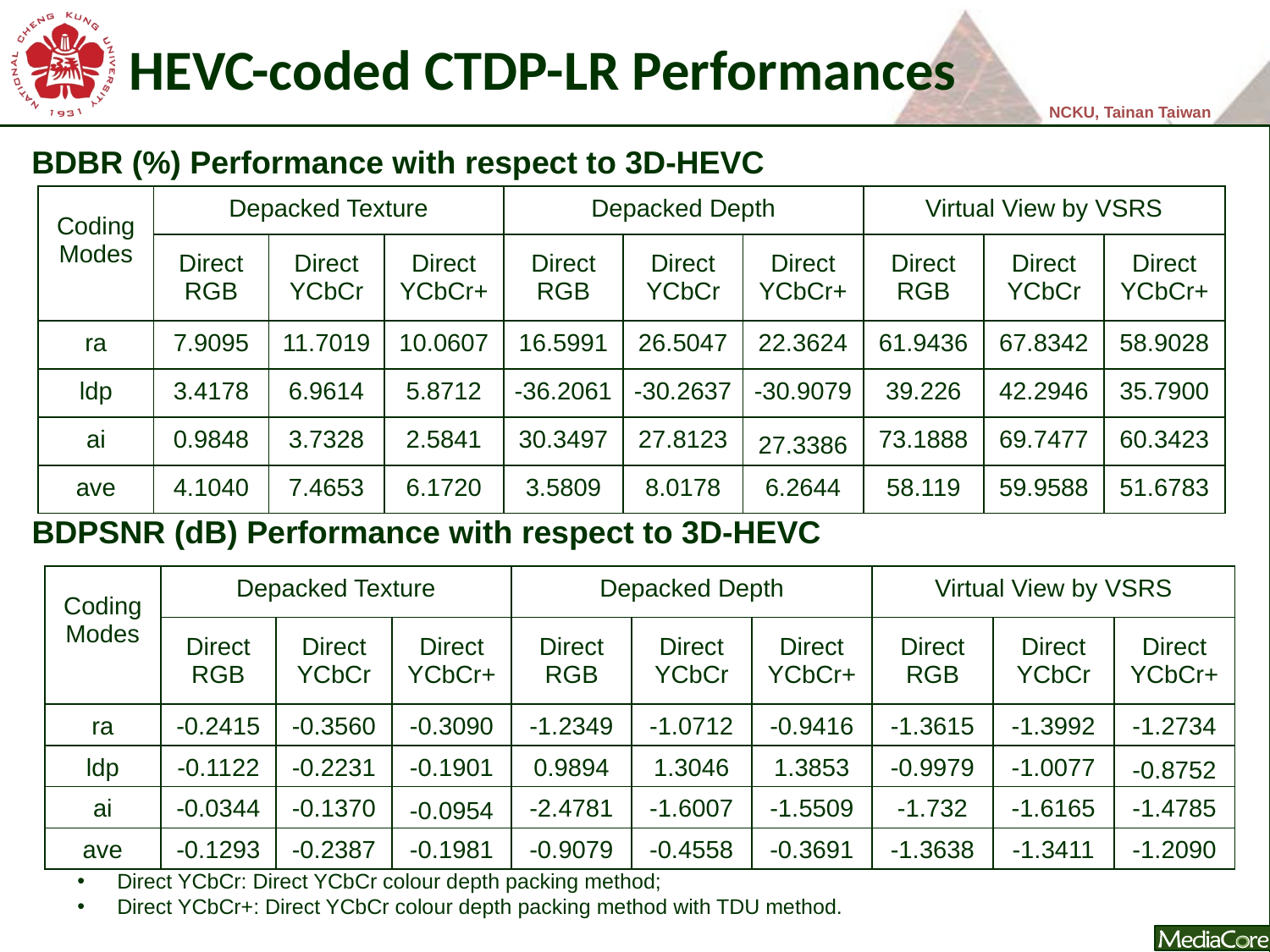

HEVC-coded CTDP-LR Performances
BDBR (%) Performance with respect to 3D-HEVC
| Coding Modes | Depacked Texture |  |  | Depacked Depth |  |  | Virtual View by VSRS |  |  |
| --- | --- | --- | --- | --- | --- | --- | --- | --- | --- |
|  | Direct RGB | Direct YCbCr | Direct YCbCr+ | Direct RGB | Direct YCbCr | Direct YCbCr+ | Direct RGB | Direct YCbCr | Direct YCbCr+ |
| ra | 7.9095 | 11.7019 | 10.0607 | 16.5991 | 26.5047 | 22.3624 | 61.9436 | 67.8342 | 58.9028 |
| ldp | 3.4178 | 6.9614 | 5.8712 | -36.2061 | -30.2637 | -30.9079 | 39.226 | 42.2946 | 35.7900 |
| ai | 0.9848 | 3.7328 | 2.5841 | 30.3497 | 27.8123 | 27.3386 | 73.1888 | 69.7477 | 60.3423 |
| ave | 4.1040 | 7.4653 | 6.1720 | 3.5809 | 8.0178 | 6.2644 | 58.119 | 59.9588 | 51.6783 |
BDPSNR (dB) Performance with respect to 3D-HEVC
| Coding Modes | Depacked Texture |  |  | Depacked Depth |  |  | Virtual View by VSRS |  |  |
| --- | --- | --- | --- | --- | --- | --- | --- | --- | --- |
|  | Direct RGB | Direct YCbCr | Direct YCbCr+ | Direct RGB | Direct YCbCr | Direct YCbCr+ | Direct RGB | Direct YCbCr | Direct YCbCr+ |
| ra | -0.2415 | -0.3560 | -0.3090 | -1.2349 | -1.0712 | -0.9416 | -1.3615 | -1.3992 | -1.2734 |
| ldp | -0.1122 | -0.2231 | -0.1901 | 0.9894 | 1.3046 | 1.3853 | -0.9979 | -1.0077 | -0.8752 |
| ai | -0.0344 | -0.1370 | -0.0954 | -2.4781 | -1.6007 | -1.5509 | -1.732 | -1.6165 | -1.4785 |
| ave | -0.1293 | -0.2387 | -0.1981 | -0.9079 | -0.4558 | -0.3691 | -1.3638 | -1.3411 | -1.2090 |
Direct YCbCr: Direct YCbCr colour depth packing method;
Direct YCbCr+: Direct YCbCr colour depth packing method with TDU method.